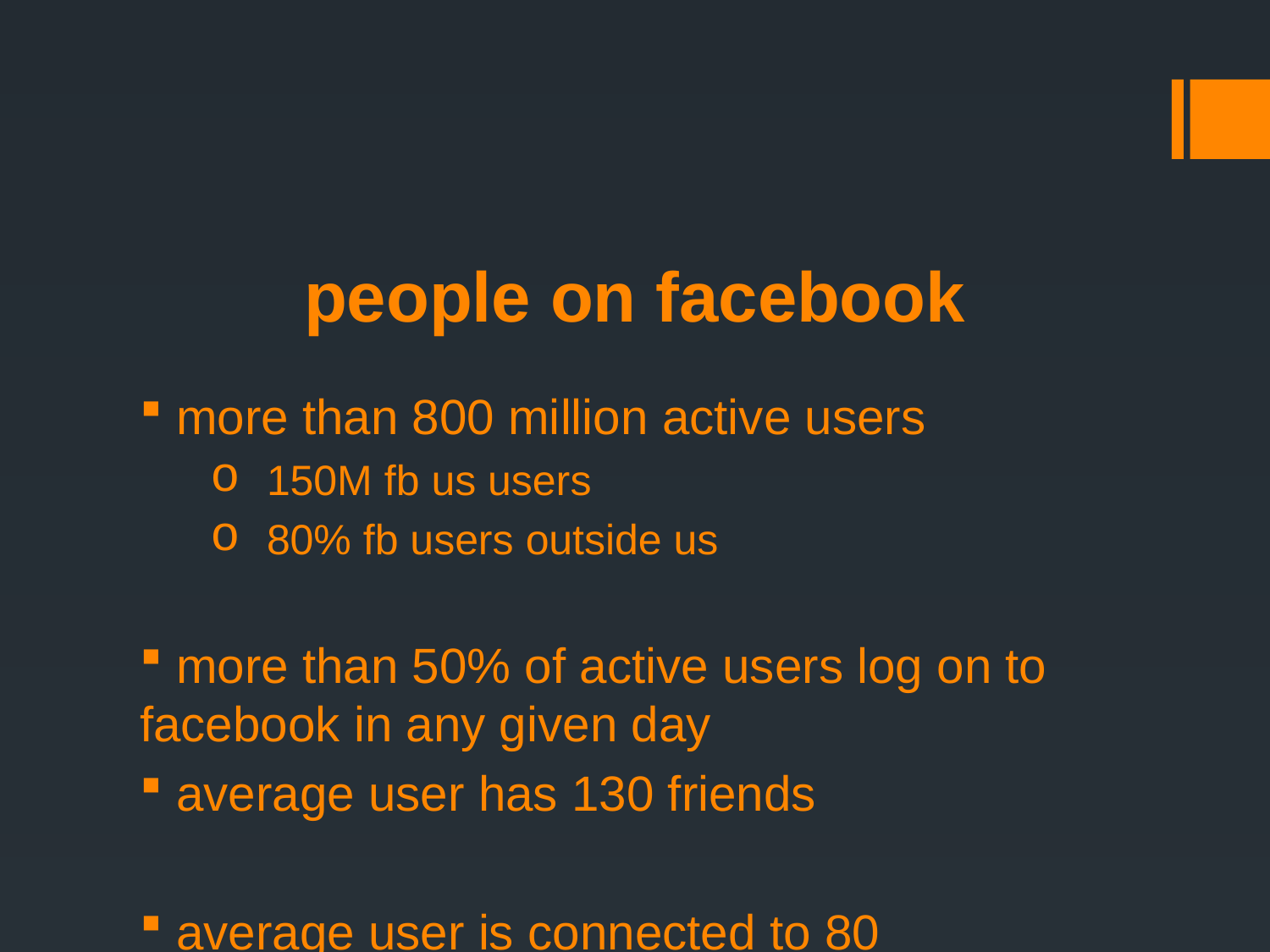

# people on facebook
 more than 800 million active users
150M fb us users
80% fb users outside us

 more than 50% of active users log on to facebook in any given day
 average user has 130 friends

 average user is connected to 80 community pages, groups and events